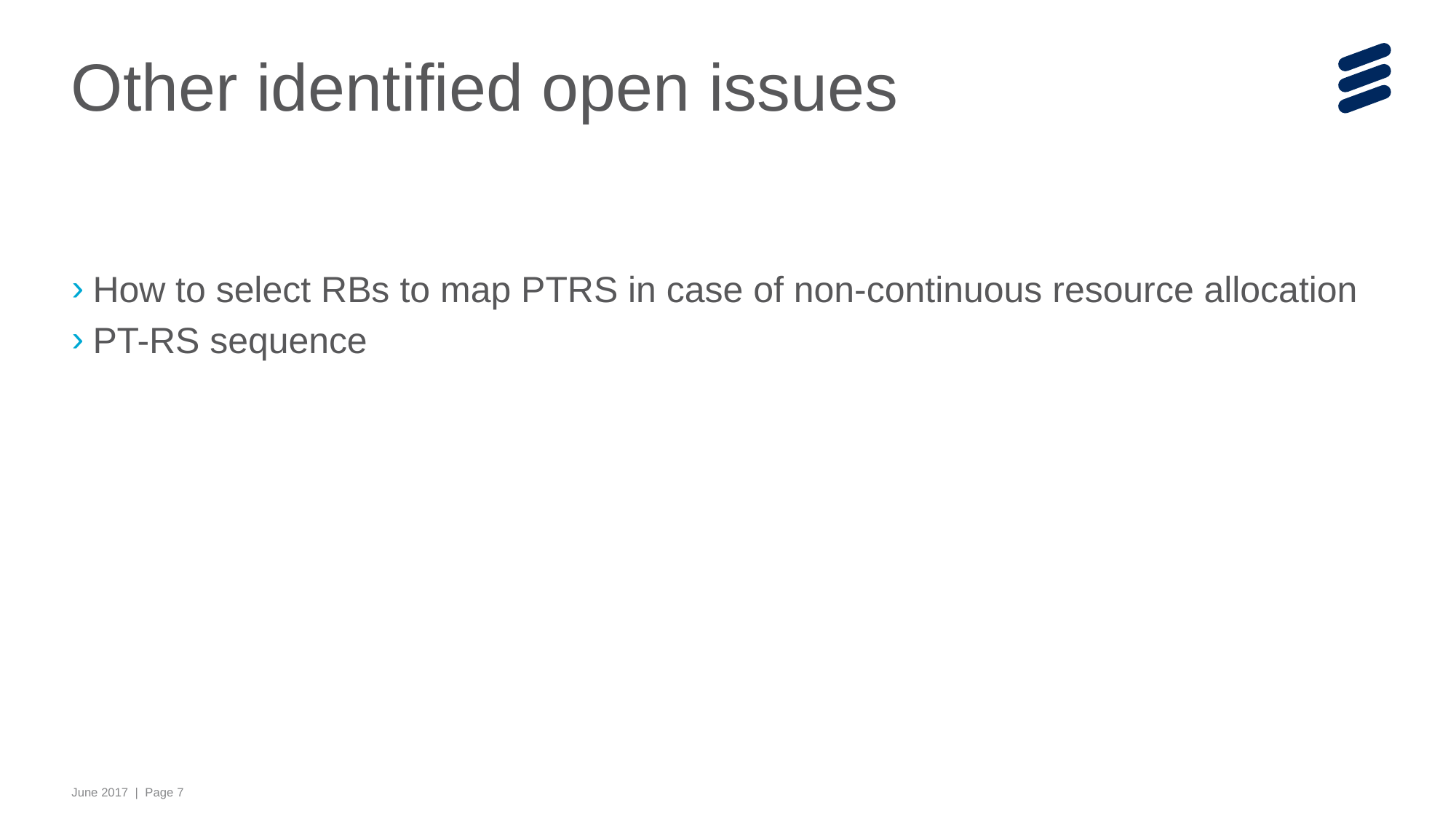

# Other identified open issues

How to select RBs to map PTRS in case of non-continuous resource allocation
PT-RS sequence